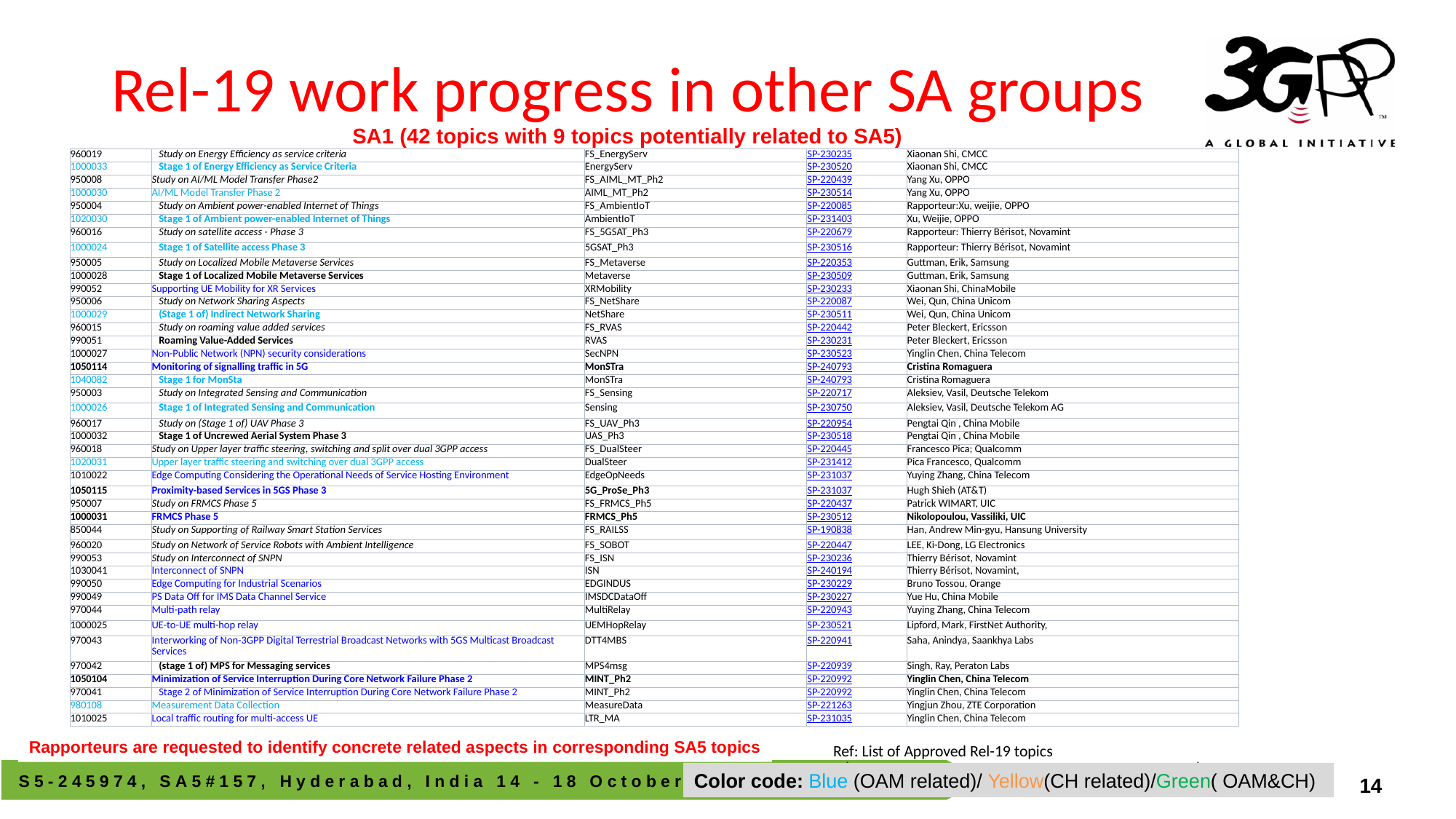

# Rel-19 work progress in other SA groups
SA1 (42 topics with 9 topics potentially related to SA5)
| 960019 | Study on Energy Efficiency as service criteria | FS\_EnergyServ | SP-230235 | Xiaonan Shi, CMCC |
| --- | --- | --- | --- | --- |
| 1000033 | Stage 1 of Energy Efficiency as Service Criteria | EnergyServ | SP-230520 | Xiaonan Shi, CMCC |
| 950008 | Study on AI/ML Model Transfer Phase2 | FS\_AIML\_MT\_Ph2 | SP-220439 | Yang Xu, OPPO |
| 1000030 | AI/ML Model Transfer Phase 2 | AIML\_MT\_Ph2 | SP-230514 | Yang Xu, OPPO |
| 950004 | Study on Ambient power-enabled Internet of Things | FS\_AmbientIoT | SP-220085 | Rapporteur:Xu, weijie, OPPO |
| 1020030 | Stage 1 of Ambient power-enabled Internet of Things | AmbientIoT | SP-231403 | Xu, Weijie, OPPO |
| 960016 | Study on satellite access - Phase 3 | FS\_5GSAT\_Ph3 | SP-220679 | Rapporteur: Thierry Bérisot, Novamint |
| 1000024 | Stage 1 of Satellite access Phase 3 | 5GSAT\_Ph3 | SP-230516 | Rapporteur: Thierry Bérisot, Novamint |
| 950005 | Study on Localized Mobile Metaverse Services | FS\_Metaverse | SP-220353 | Guttman, Erik, Samsung |
| 1000028 | Stage 1 of Localized Mobile Metaverse Services | Metaverse | SP-230509 | Guttman, Erik, Samsung |
| 990052 | Supporting UE Mobility for XR Services | XRMobility | SP-230233 | Xiaonan Shi, ChinaMobile |
| 950006 | Study on Network Sharing Aspects | FS\_NetShare | SP-220087 | Wei, Qun, China Unicom |
| 1000029 | (Stage 1 of) Indirect Network Sharing | NetShare | SP-230511 | Wei, Qun, China Unicom |
| 960015 | Study on roaming value added services | FS\_RVAS | SP-220442 | Peter Bleckert, Ericsson |
| 990051 | Roaming Value-Added Services | RVAS | SP-230231 | Peter Bleckert, Ericsson |
| 1000027 | Non-Public Network (NPN) security considerations | SecNPN | SP-230523 | Yinglin Chen, China Telecom |
| 1050114 | Monitoring of signalling traffic in 5G | MonSTra | SP-240793 | Cristina Romaguera |
| 1040082 | Stage 1 for MonSta | MonSTra | SP-240793 | Cristina Romaguera |
| 950003 | Study on Integrated Sensing and Communication | FS\_Sensing | SP-220717 | Aleksiev, Vasil, Deutsche Telekom |
| 1000026 | Stage 1 of Integrated Sensing and Communication | Sensing | SP-230750 | Aleksiev, Vasil, Deutsche Telekom AG |
| 960017 | Study on (Stage 1 of) UAV Phase 3 | FS\_UAV\_Ph3 | SP-220954 | Pengtai Qin , China Mobile |
| 1000032 | Stage 1 of Uncrewed Aerial System Phase 3 | UAS\_Ph3 | SP-230518 | Pengtai Qin , China Mobile |
| 960018 | Study on Upper layer traffic steering, switching and split over dual 3GPP access | FS\_DualSteer | SP-220445 | Francesco Pica; Qualcomm |
| 1020031 | Upper layer traffic steering and switching over dual 3GPP access | DualSteer | SP-231412 | Pica Francesco, Qualcomm |
| 1010022 | Edge Computing Considering the Operational Needs of Service Hosting Environment | EdgeOpNeeds | SP-231037 | Yuying Zhang, China Telecom |
| 1050115 | Proximity-based Services in 5GS Phase 3 | 5G\_ProSe\_Ph3 | SP-231037 | Hugh Shieh (AT&T) |
| 950007 | Study on FRMCS Phase 5 | FS\_FRMCS\_Ph5 | SP-220437 | Patrick WIMART, UIC |
| 1000031 | FRMCS Phase 5 | FRMCS\_Ph5 | SP-230512 | Nikolopoulou, Vassiliki, UIC |
| 850044 | Study on Supporting of Railway Smart Station Services | FS\_RAILSS | SP-190838 | Han, Andrew Min-gyu, Hansung University |
| 960020 | Study on Network of Service Robots with Ambient Intelligence | FS\_SOBOT | SP-220447 | LEE, Ki-Dong, LG Electronics |
| 990053 | Study on Interconnect of SNPN | FS\_ISN | SP-230236 | Thierry Bérisot, Novamint |
| 1030041 | Interconnect of SNPN | ISN | SP-240194 | Thierry Bérisot, Novamint, |
| 990050 | Edge Computing for Industrial Scenarios | EDGINDUS | SP-230229 | Bruno Tossou, Orange |
| 990049 | PS Data Off for IMS Data Channel Service | IMSDCDataOff | SP-230227 | Yue Hu, China Mobile |
| 970044 | Multi-path relay | MultiRelay | SP-220943 | Yuying Zhang, China Telecom |
| 1000025 | UE-to-UE multi-hop relay | UEMHopRelay | SP-230521 | Lipford, Mark, FirstNet Authority, |
| 970043 | Interworking of Non-3GPP Digital Terrestrial Broadcast Networks with 5GS Multicast Broadcast Services | DTT4MBS | SP-220941 | Saha, Anindya, Saankhya Labs |
| 970042 | (stage 1 of) MPS for Messaging services | MPS4msg | SP-220939 | Singh, Ray, Peraton Labs |
| 1050104 | Minimization of Service Interruption During Core Network Failure Phase 2 | MINT\_Ph2 | SP-220992 | Yinglin Chen, China Telecom |
| 970041 | Stage 2 of Minimization of Service Interruption During Core Network Failure Phase 2 | MINT\_Ph2 | SP-220992 | Yinglin Chen, China Telecom |
| 980108 | Measurement Data Collection | MeasureData | SP-221263 | Yingjun Zhou, ZTE Corporation |
| 1010025 | Local traffic routing for multi-access UE | LTR\_MA | SP-231035 | Yinglin Chen, China Telecom |
Rapporteurs are requested to identify concrete related aspects in corresponding SA5 topics
Ref: List of Approved Rel-19 topics （https://www.3gpp.org/ftp/Information/WORK_PLAN）
Color code: Blue (OAM related)/ Yellow(CH related)/Green( OAM&CH)